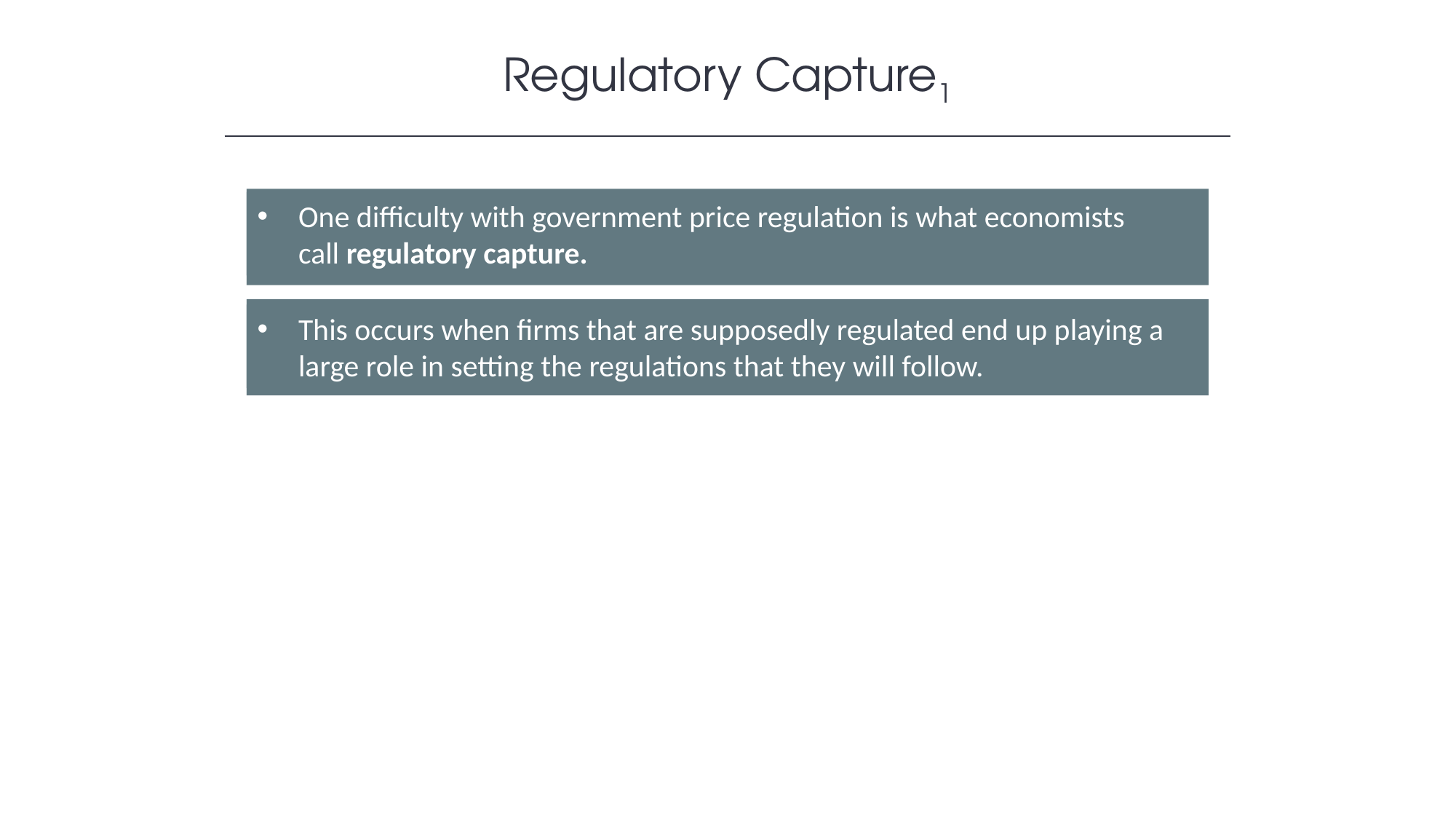

Regulatory Capture1

One difficulty with government price regulation is what economists call regulatory capture.

This occurs when firms that are supposedly regulated end up playing a large role in setting the regulations that they will follow.